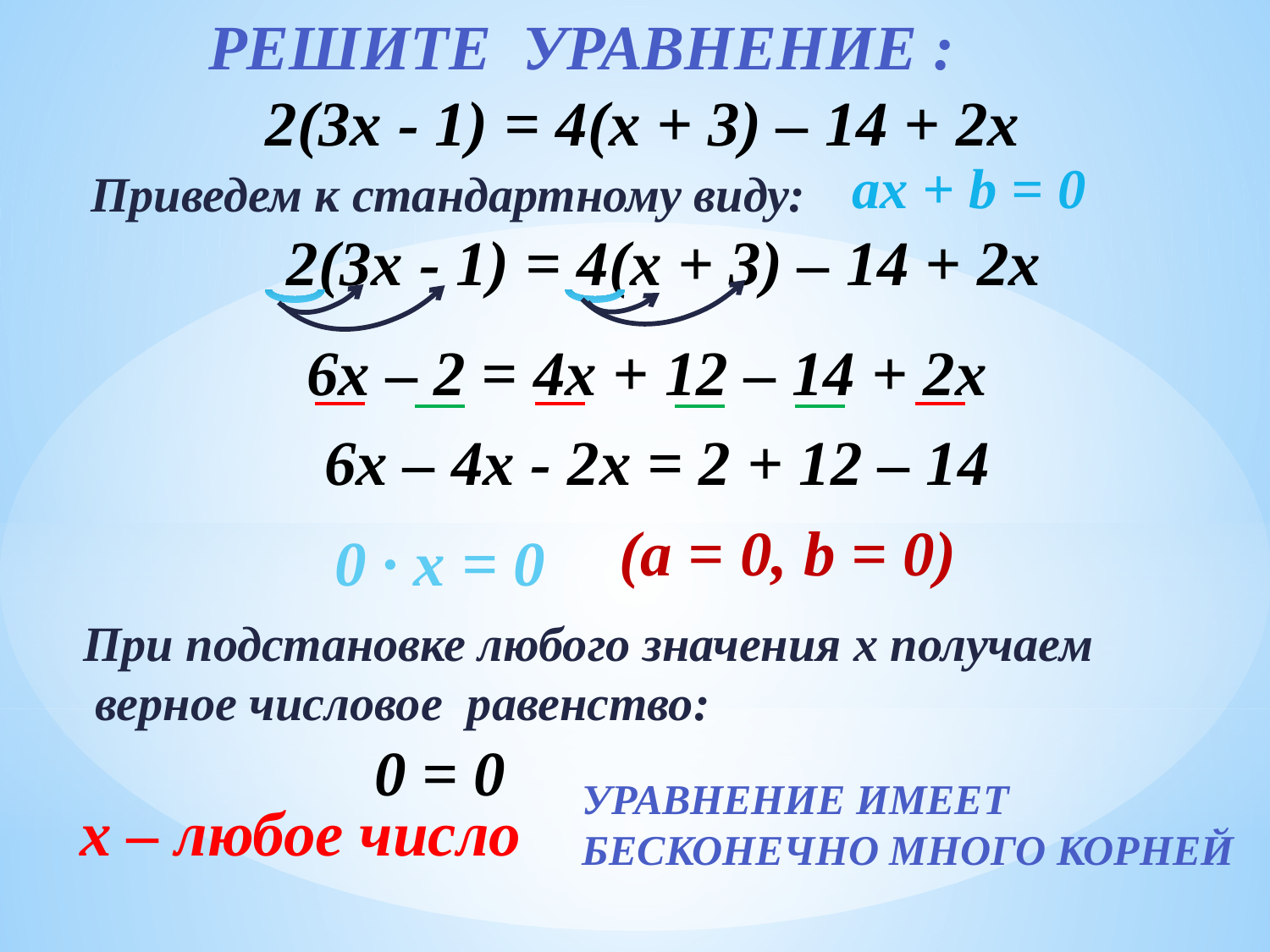

Решите  уравнение :
 2(3х - 1) = 4(х + 3) – 14 + 2х

 aх + b = 0
Приведем к стандартному виду:

 2(3х - 1) = 4(х + 3) – 14 + 2х

 6х – 2 = 4х + 12 – 14 + 2х
 6х – 4x - 2х = 2 + 12 – 14
(а = 0, b = 0)
 0 · x = 0
При подстановке любого значения х получаем
 верное числовое  равенство:
 0 = 0
уравнение имеет бесконечно много корней
x – любое число